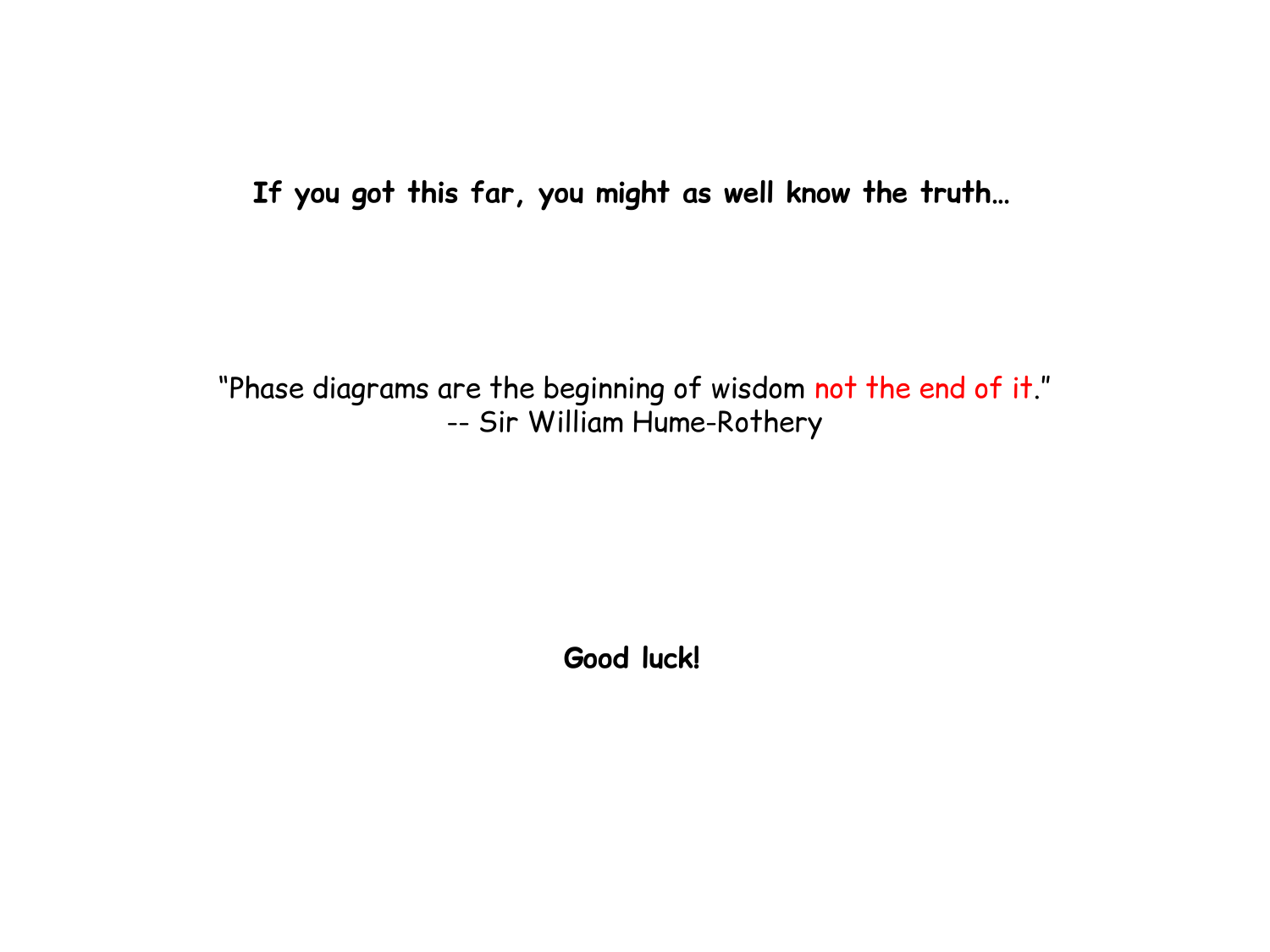

If you got this far, you might as well know the truth…
# “Phase diagrams are the beginning of wisdom not the end of it.” -- Sir William Hume-Rothery
Good luck!